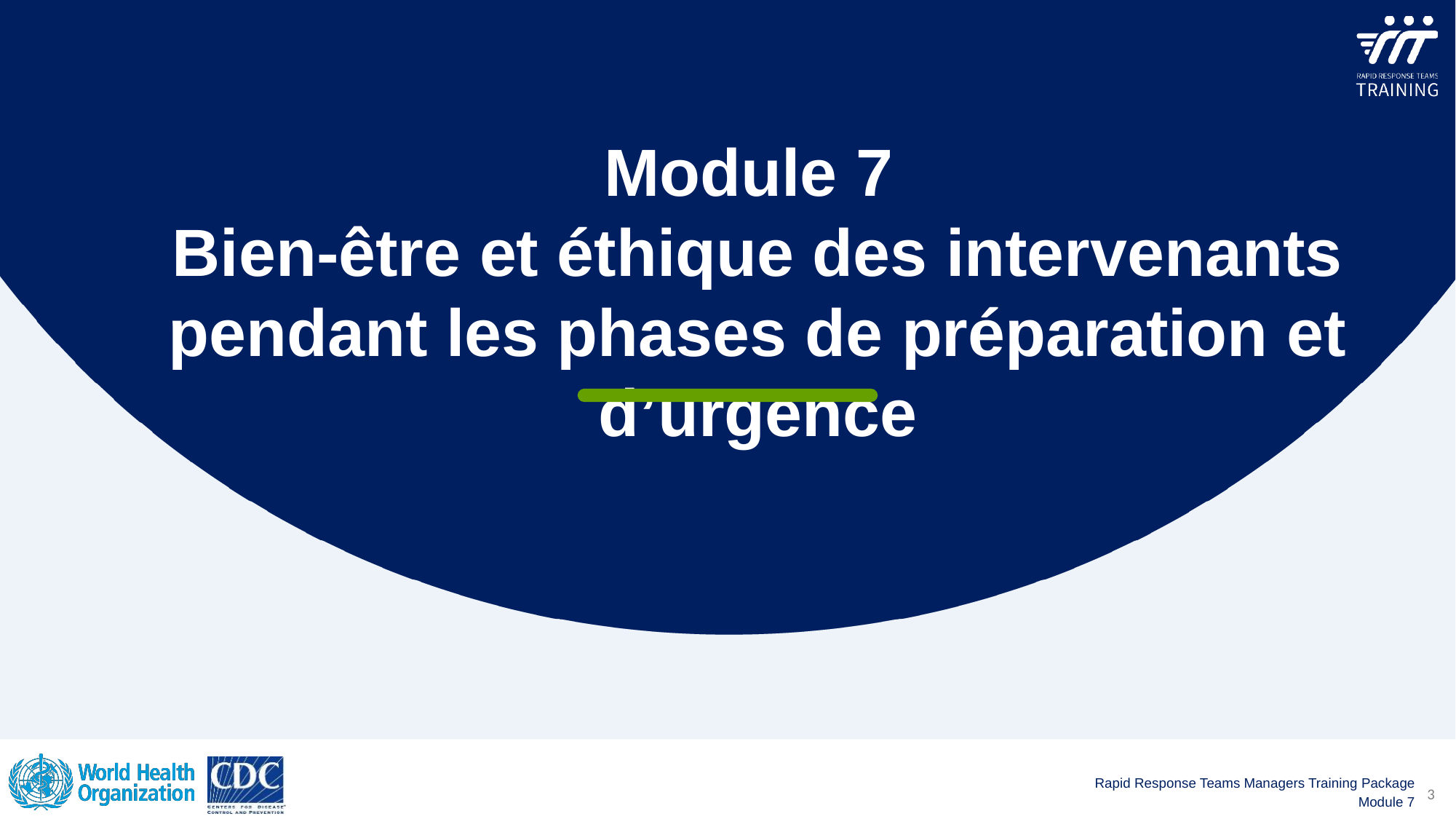

Module 7
Bien-être et éthique des intervenants pendant les phases de préparation et dʼurgence

3